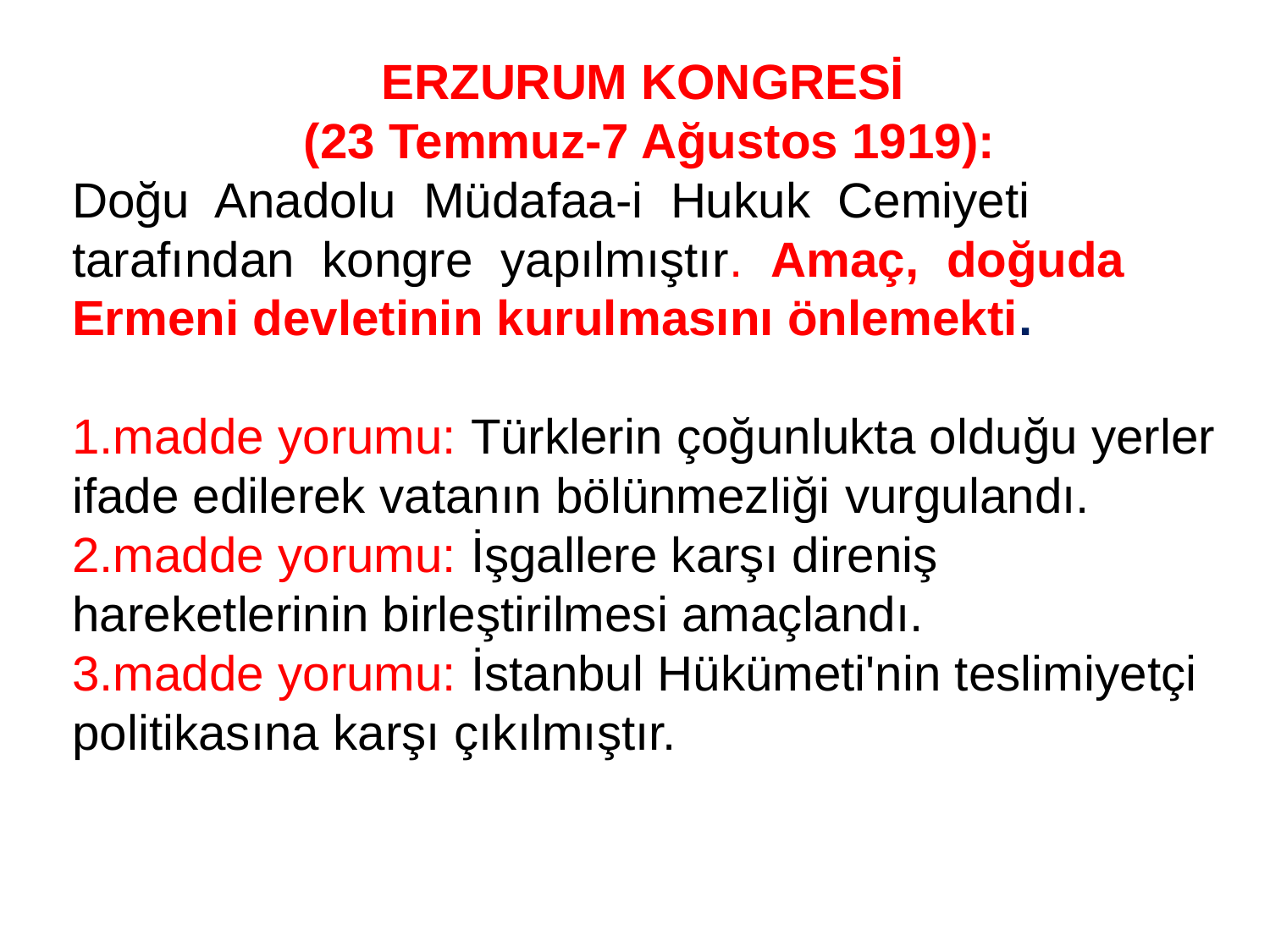

ERZURUM KONGRESİ
(23 Temmuz-7 Ağustos 1919):
Doğu  Anadolu  Müdafaa-i  Hukuk  Cemiyeti  tarafından  kongre  yapılmıştır.  Amaç,  doğuda
Ermeni devletinin kurulmasını önlemekti.

1.madde yorumu: Türklerin çoğunlukta olduğu yerler ifade edilerek vatanın bölünmezliği vurgulandı.
2.madde yorumu: İşgallere karşı direniş hareketlerinin birleştirilmesi amaçlandı.
3.madde yorumu: İstanbul Hükümeti'nin teslimiyetçi politikasına karşı çıkılmıştır.